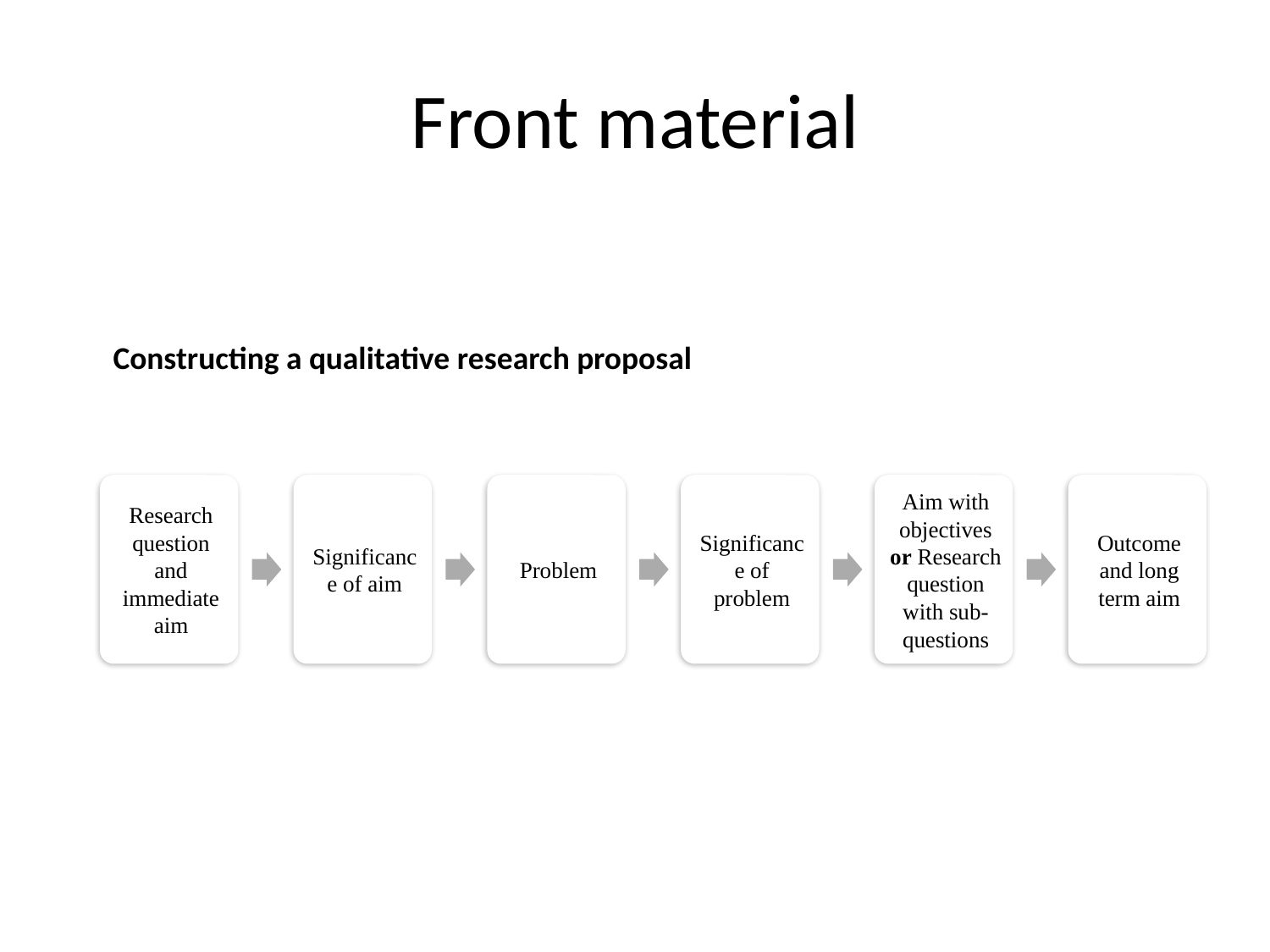

# Front material
Research question and immediate aim

Significance of aim

Problem

Significance of problem

Aim with objectives or Research question with sub-questions

Outcome and long term aim
Constructing a qualitative research proposal